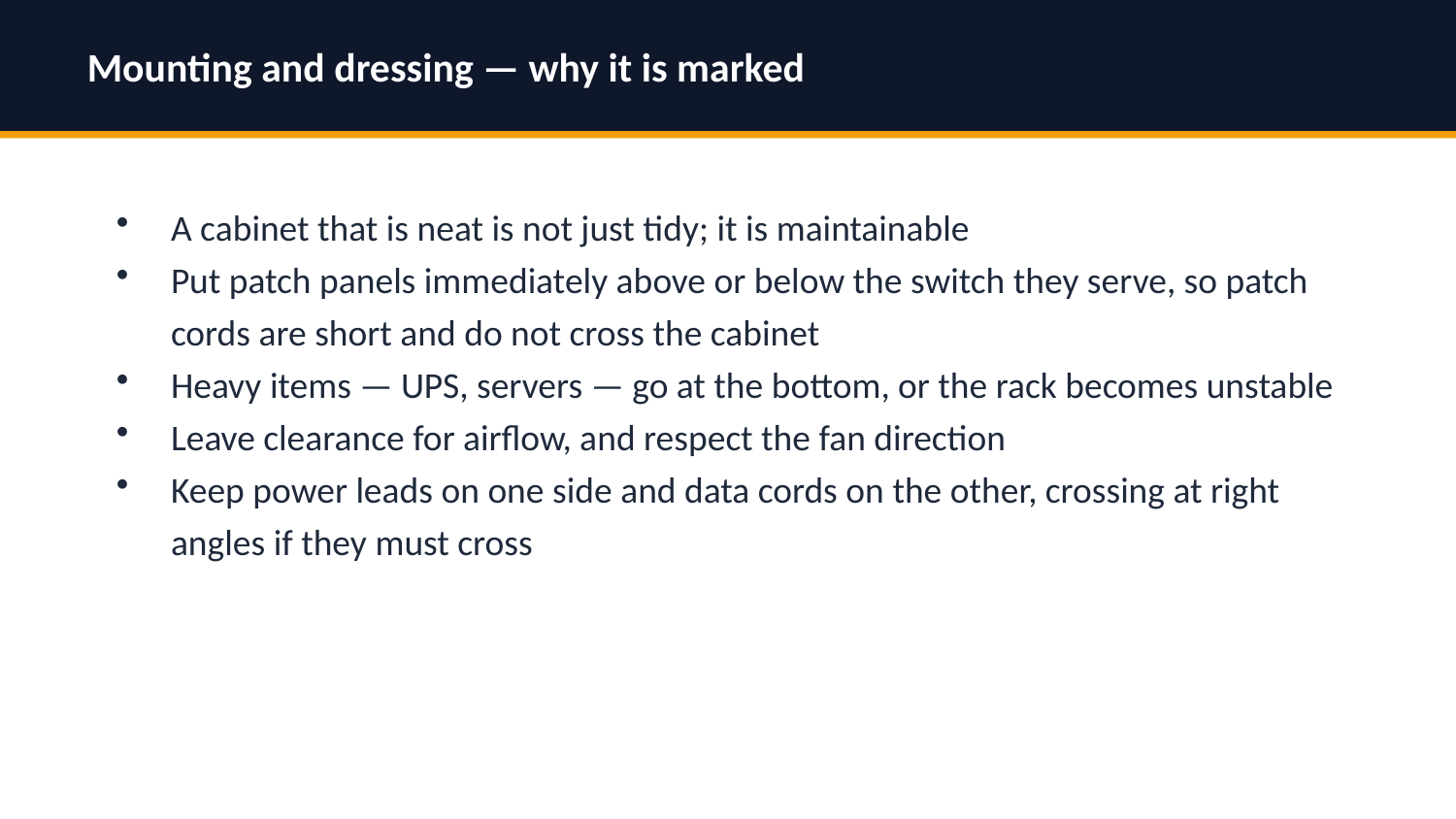

Mounting and dressing — why it is marked

A cabinet that is neat is not just tidy; it is maintainable
Put patch panels immediately above or below the switch they serve, so patch cords are short and do not cross the cabinet
Heavy items — UPS, servers — go at the bottom, or the rack becomes unstable
Leave clearance for airflow, and respect the fan direction
Keep power leads on one side and data cords on the other, crossing at right angles if they must cross